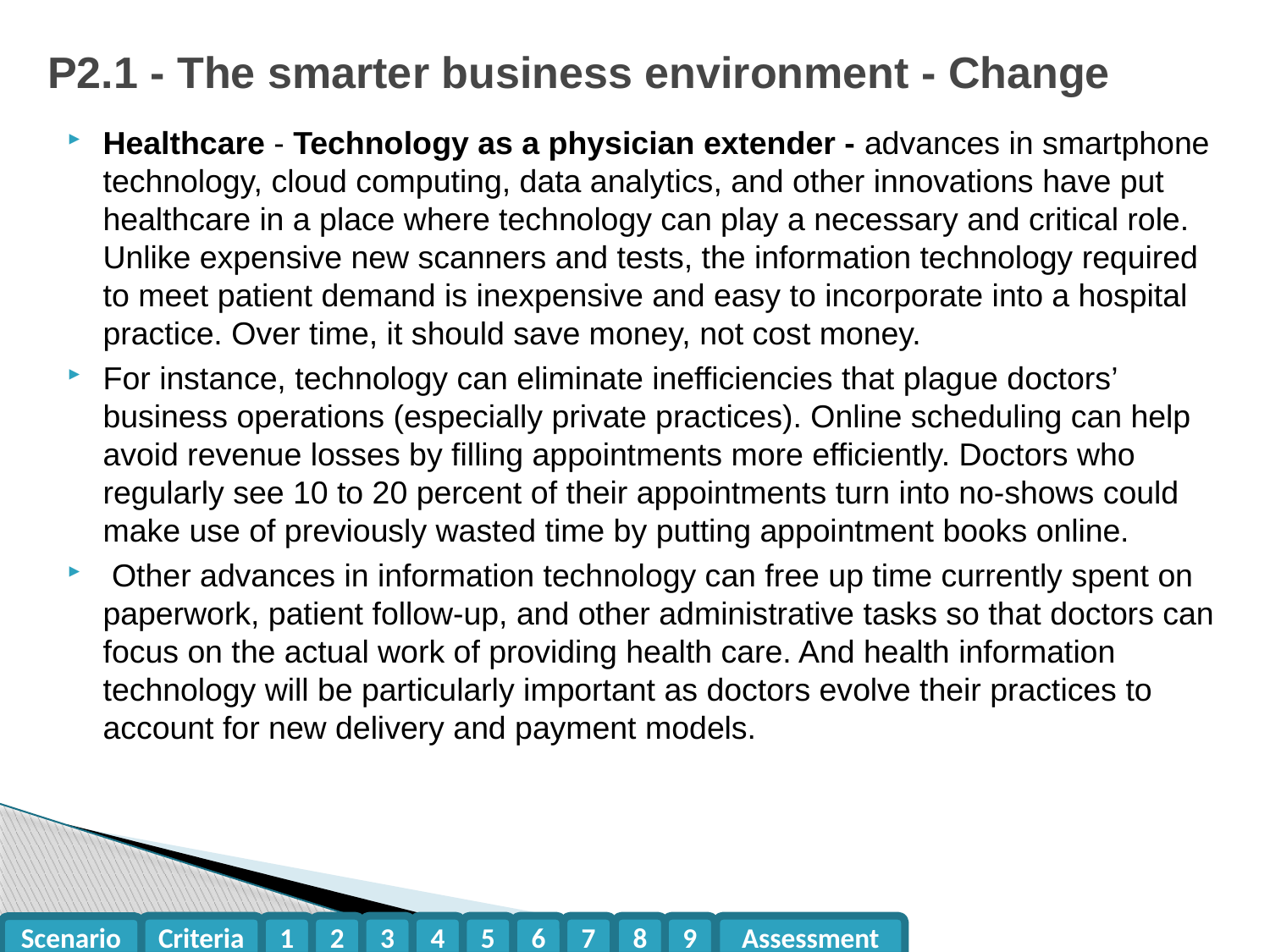

# P2.1 - The smarter business environment - Change
Healthcare - Technology as a physician extender - advances in smartphone technology, cloud computing, data analytics, and other innovations have put healthcare in a place where technology can play a necessary and critical role. Unlike expensive new scanners and tests, the information technology required to meet patient demand is inexpensive and easy to incorporate into a hospital practice. Over time, it should save money, not cost money.
For instance, technology can eliminate inefficiencies that plague doctors’ business operations (especially private practices). Online scheduling can help avoid revenue losses by filling appointments more efficiently. Doctors who regularly see 10 to 20 percent of their appointments turn into no-shows could make use of previously wasted time by putting appointment books online.
 Other advances in information technology can free up time currently spent on paperwork, patient follow-up, and other administrative tasks so that doctors can focus on the actual work of providing health care. And health information technology will be particularly important as doctors evolve their practices to account for new delivery and payment models.